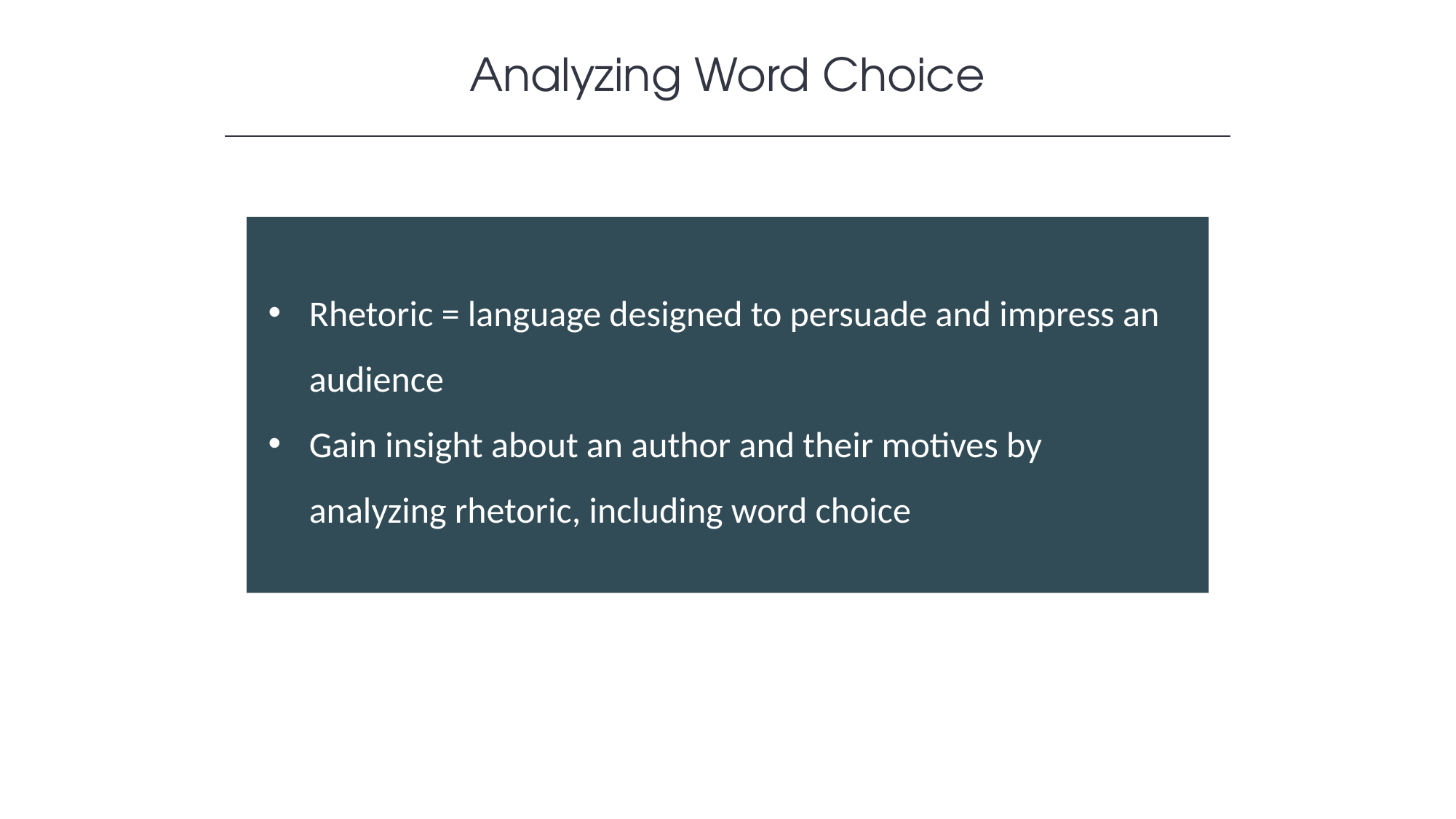

Analyzing Word Choice
HAWKES LEARNING

Rhetoric = language designed to persuade and impress an audience
Gain insight about an author and their motives by analyzing rhetoric, including word choice